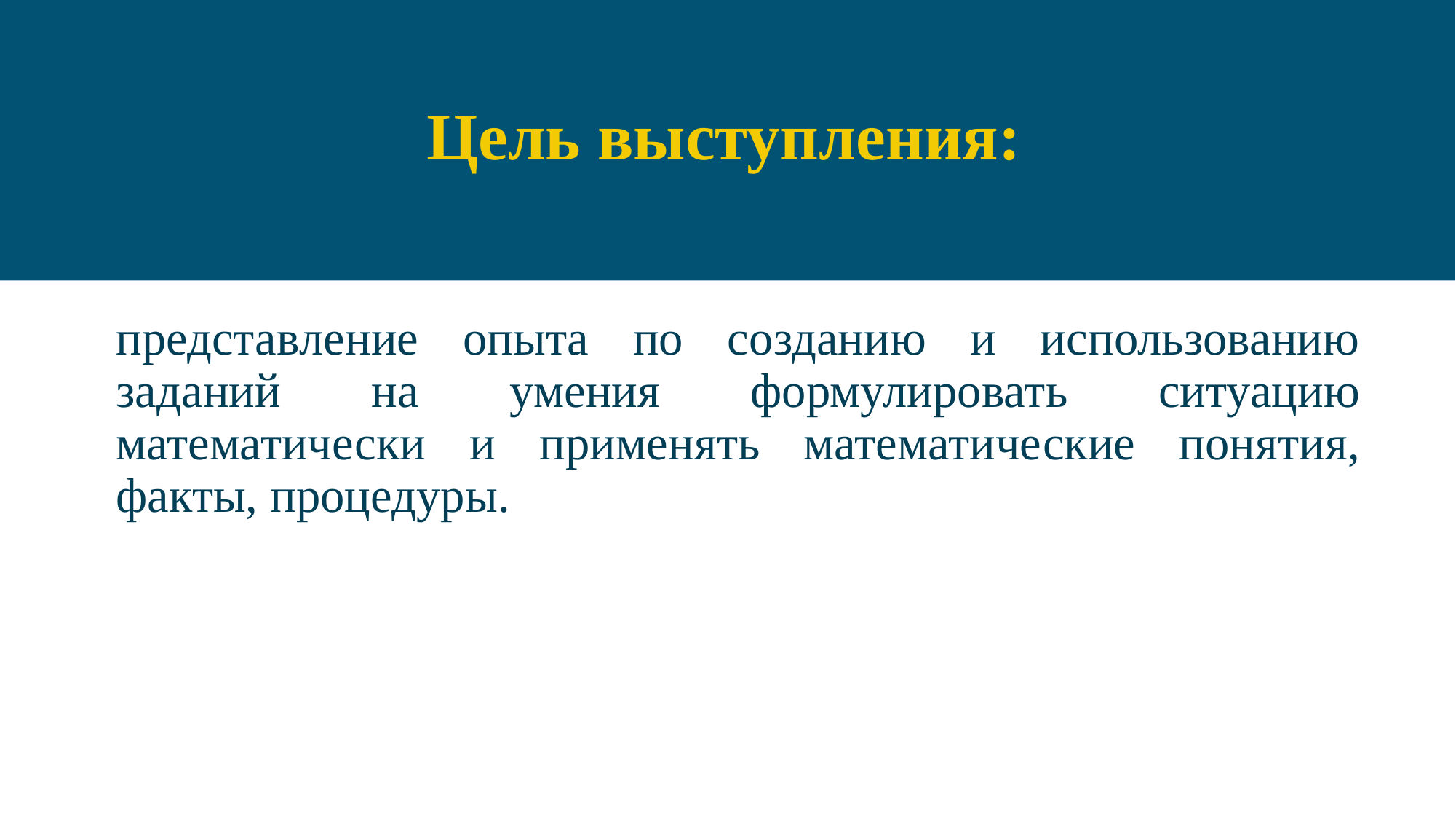

# Цель выступления:
представление опыта по созданию и использованию заданий на умения формулировать ситуацию математически и применять математические понятия, факты, процедуры.